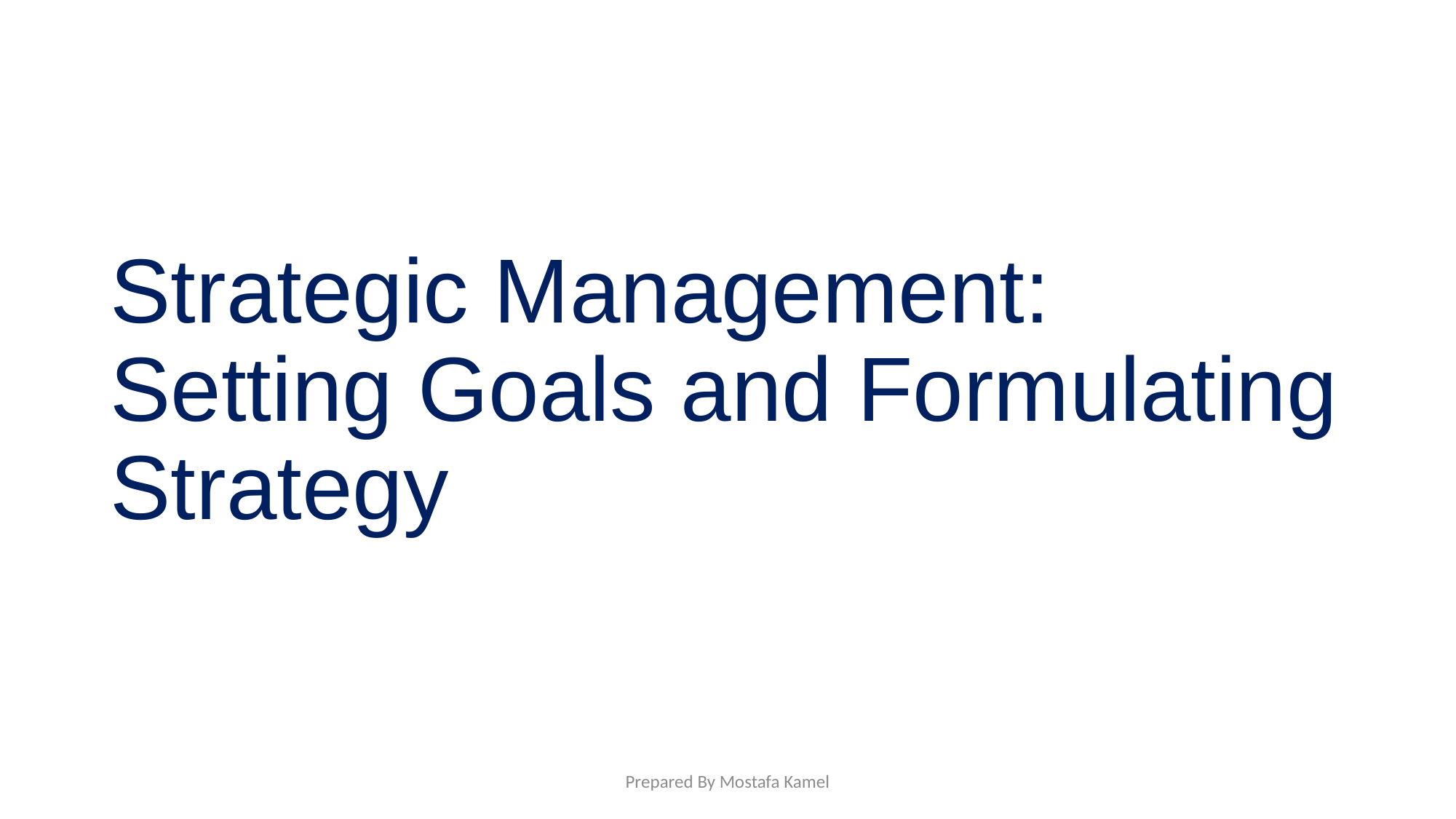

# Strategic Management: Setting Goals and Formulating Strategy
Prepared By Mostafa Kamel